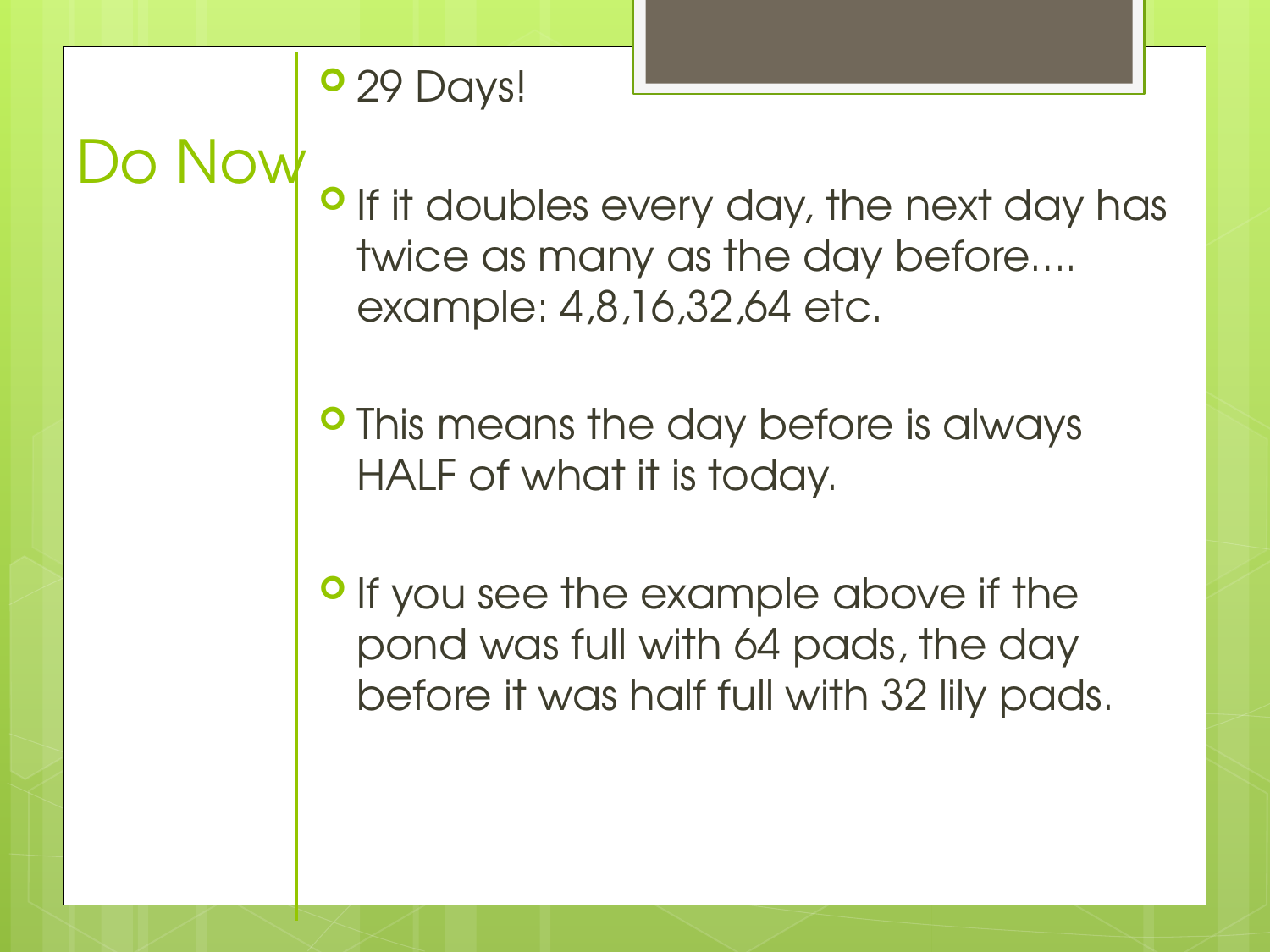

29 Days!

If it doubles every day, the next day has twice as many as the day before…. example: 4,8,16,32,64 etc.

This means the day before is always HALF of what it is today.

If you see the example above if the pond was full with 64 pads, the day before it was half full with 32 lily pads.
# Do Now